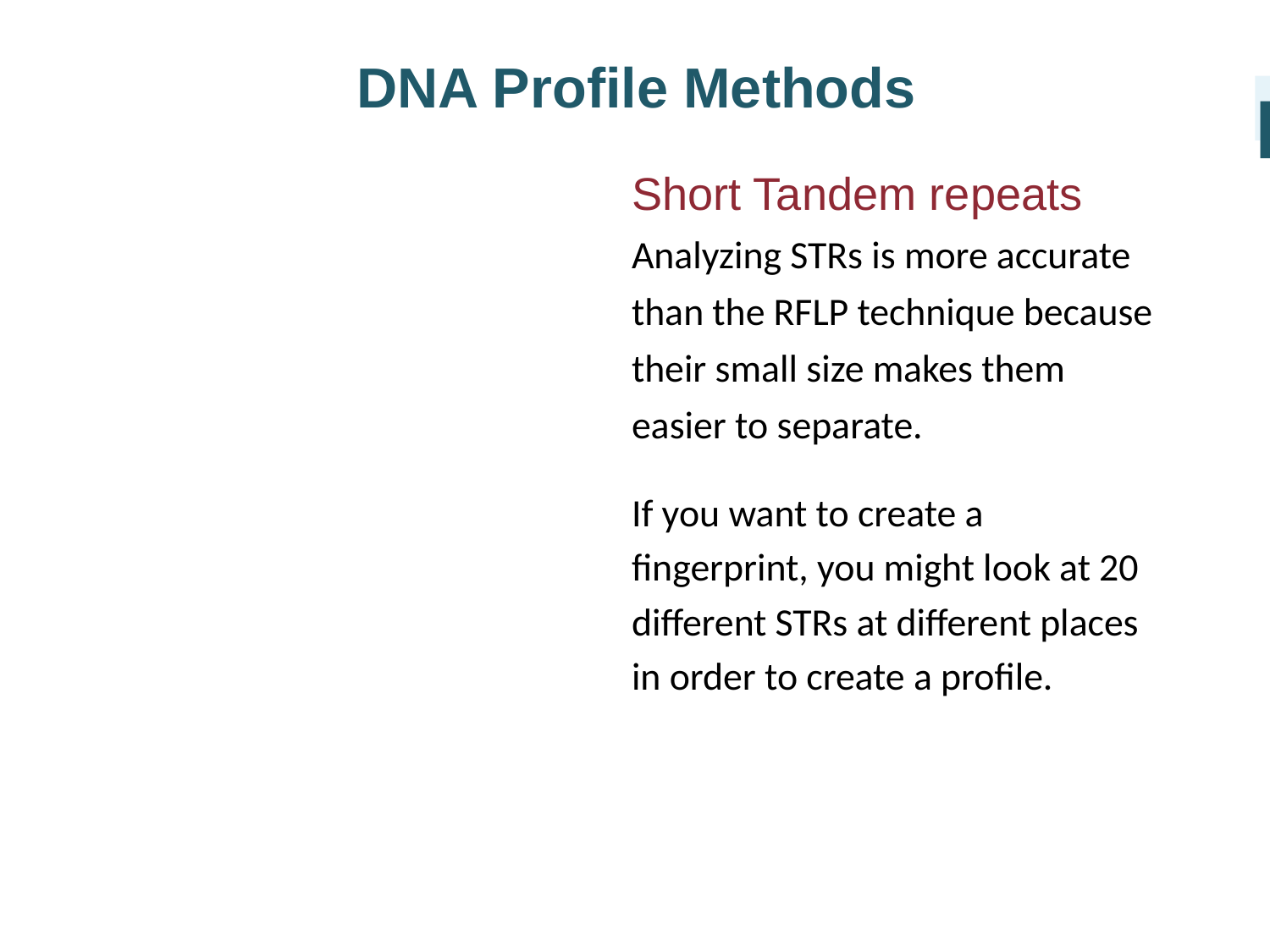

DNA Profile Methods
I
Short Tandem repeats
Analyzing STRs is more accurate than the RFLP technique because their small size makes them easier to separate.
If you want to create a fingerprint, you might look at 20 different STRs at different places in order to create a profile.